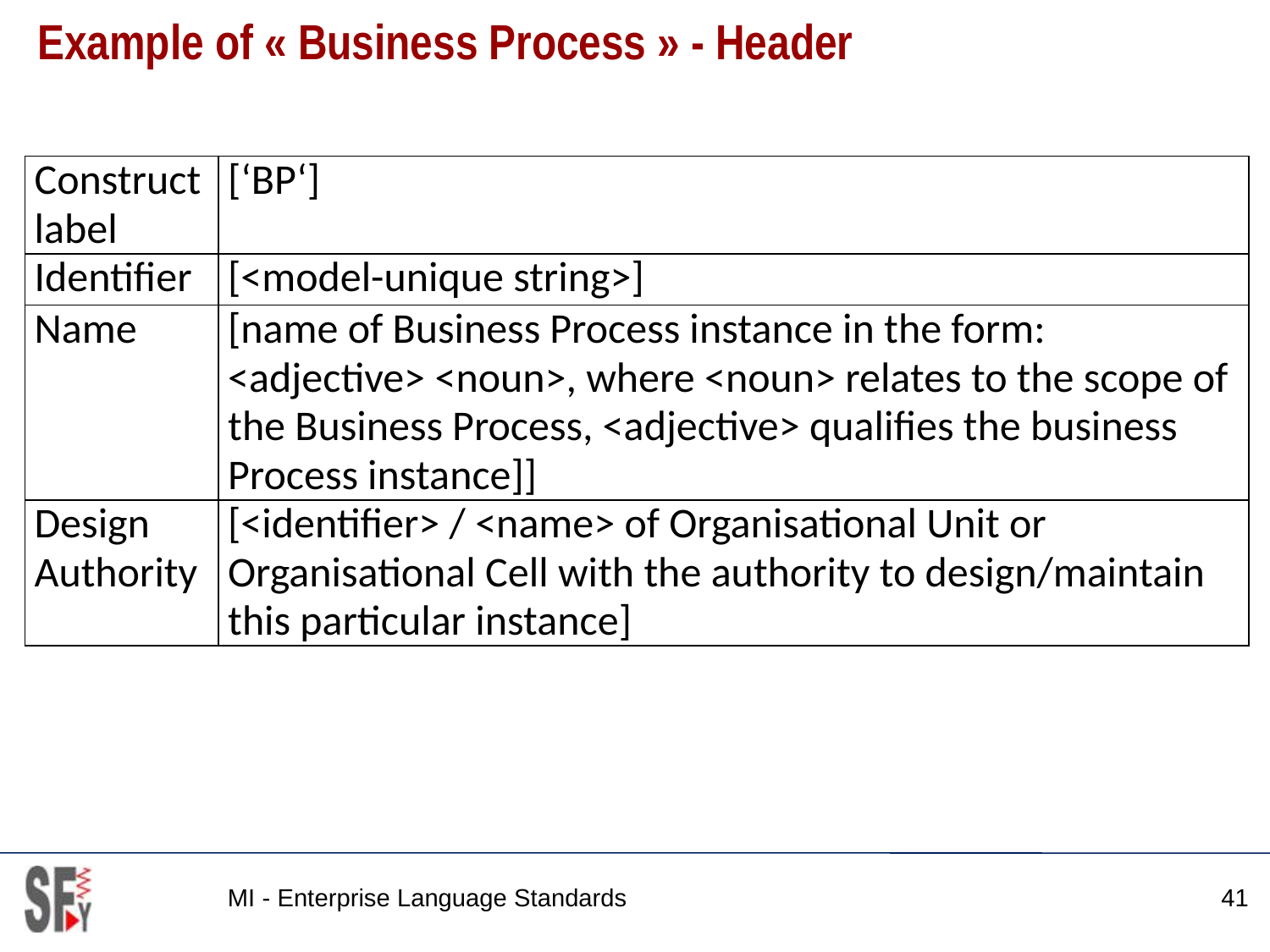

# Example of « Business Process » - Header
| Construct label | [‘BP‘] |
| --- | --- |
| Identifier | [<model-unique string>] |
| Name | [name of Business Process instance in the form: <adjective> <noun>, where <noun> relates to the scope of the Business Process, <adjective> qualifies the business Process instance]] |
| Design Authority | [<identifier> / <name> of Organisational Unit or Organisational Cell with the authority to design/maintain this particular instance] |
MI - Enterprise Language Standards
41